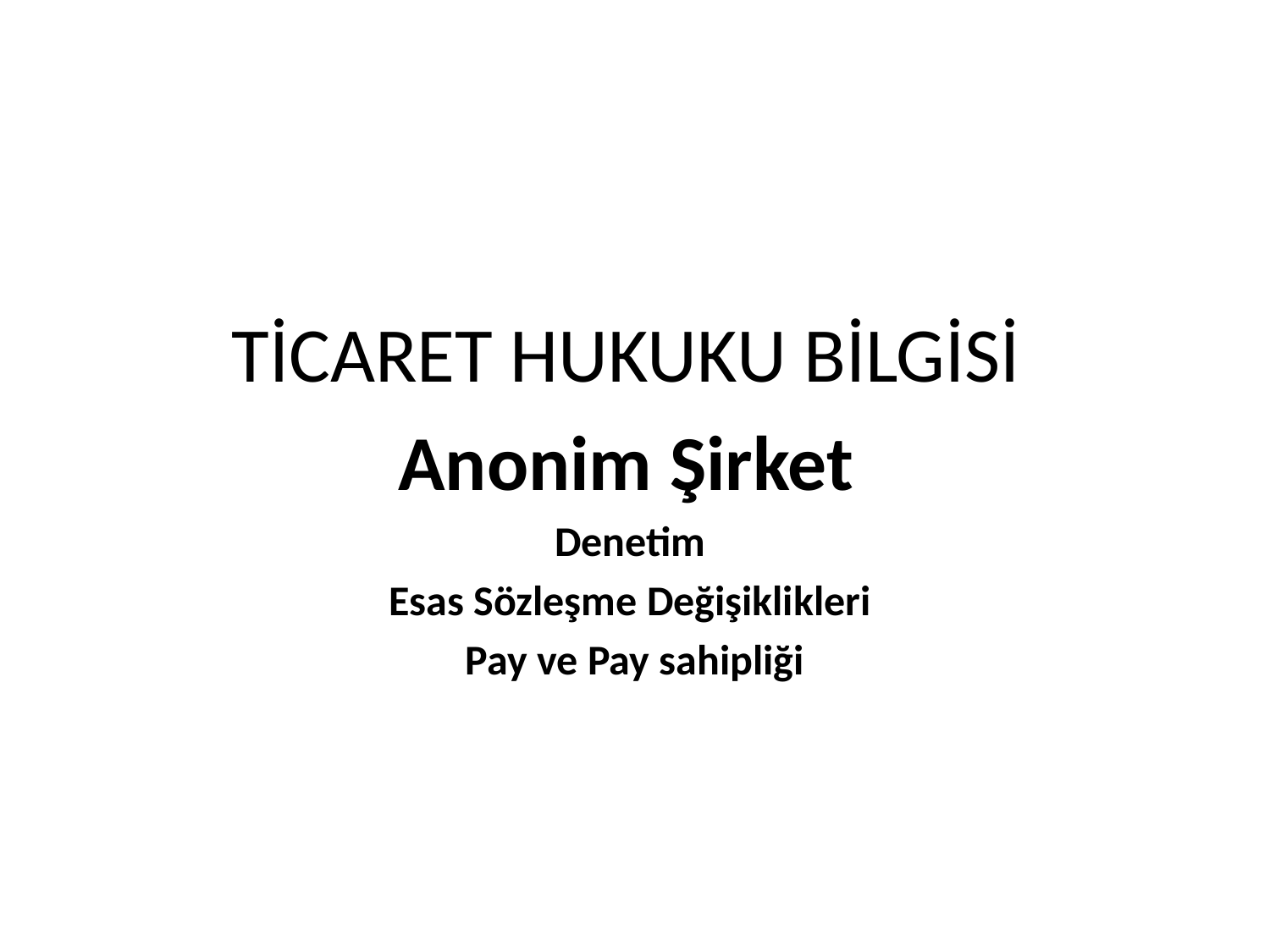

# TİCARET HUKUKU BİLGİSİ

Anonim Şirket
Denetim
Esas Sözleşme Değişiklikleri
Pay ve Pay sahipliği